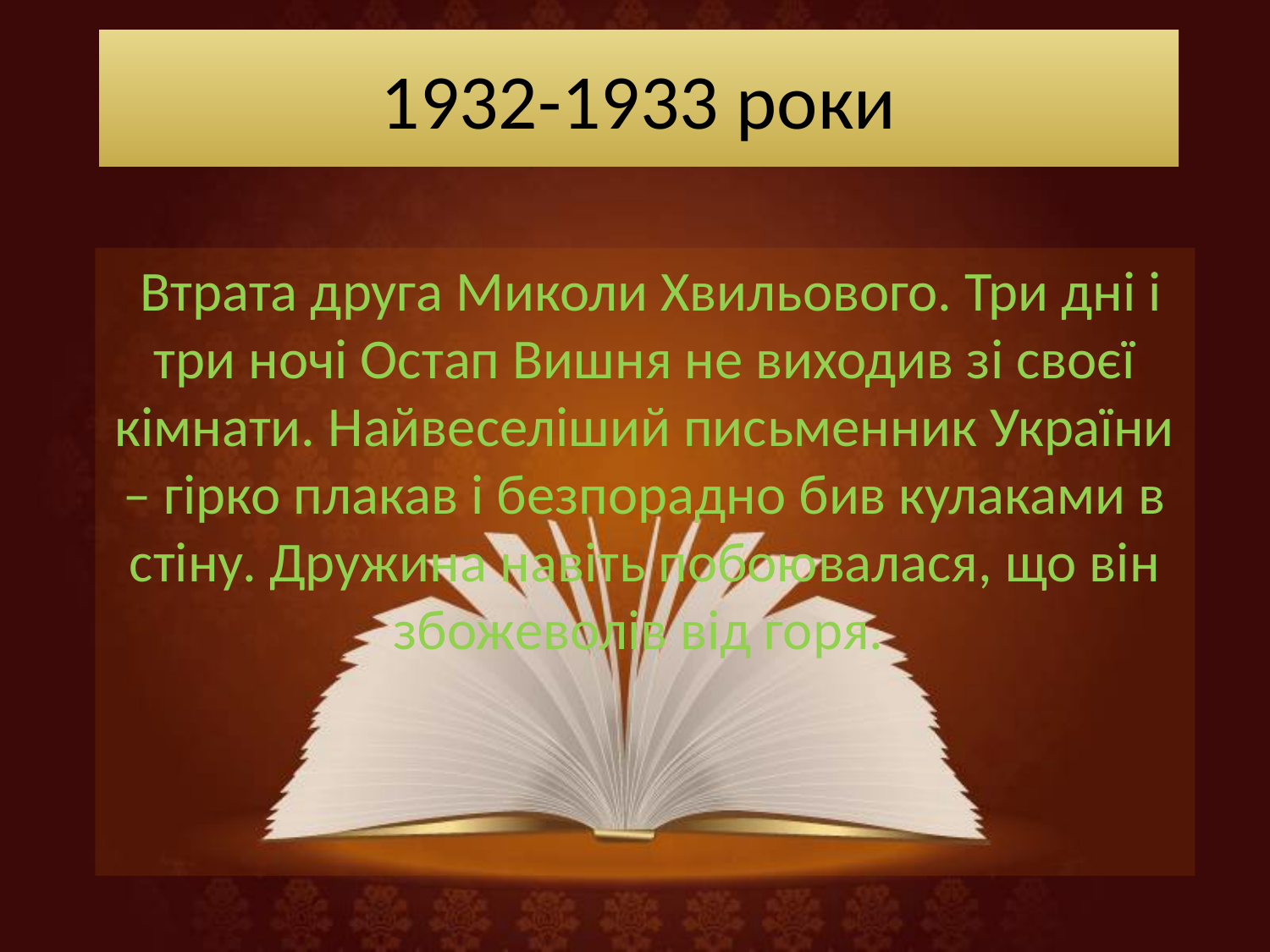

# 1932-1933 роки
 Втрата друга Миколи Хвильового. Три дні і три ночі Остап Вишня не виходив зі своєї кімнати. Найвеселіший письменник України – гірко плакав і безпорадно бив кулаками в стіну. Дружина навіть побоювалася, що він збожеволів від горя.